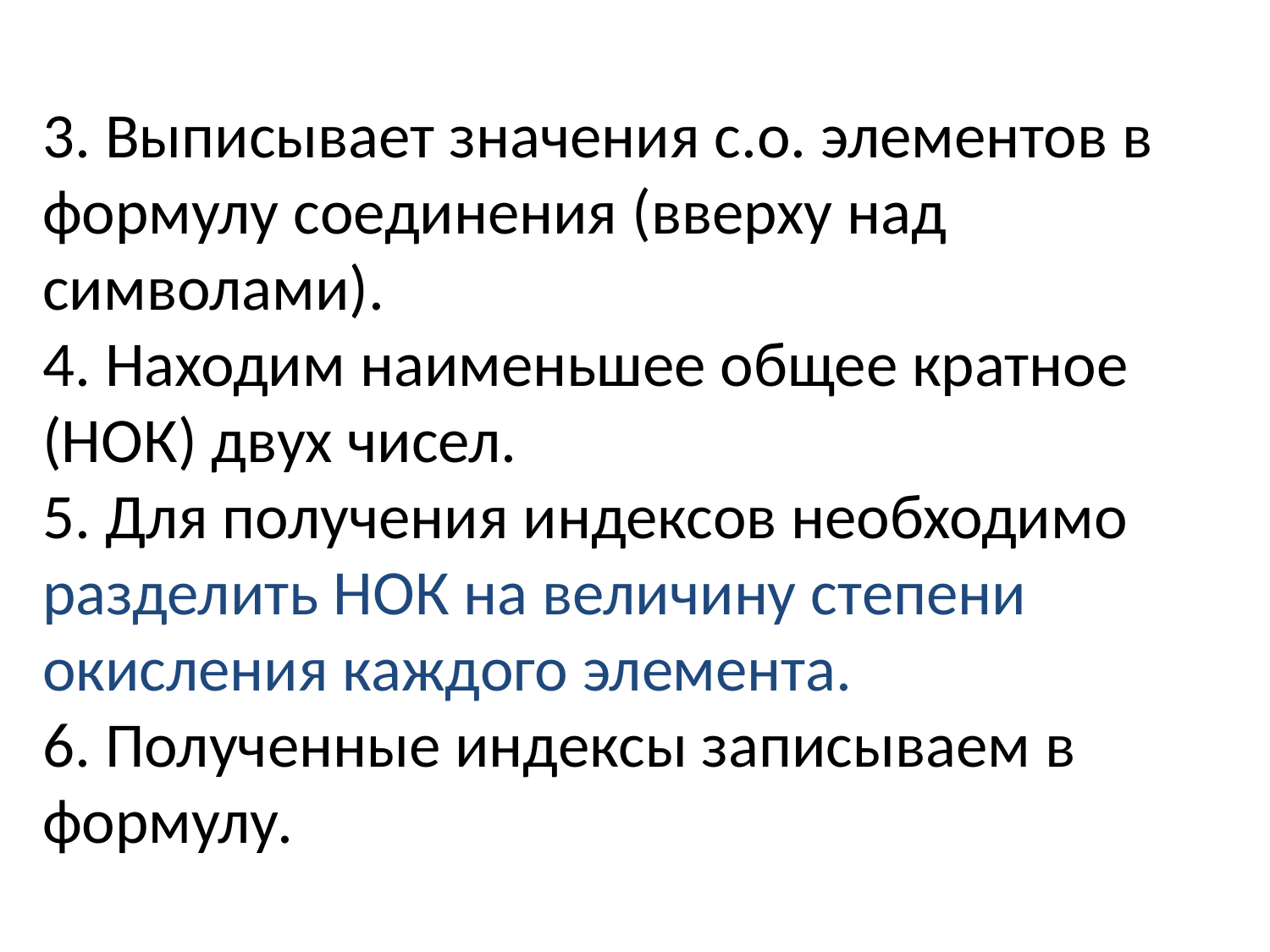

# 3. Выписывает значения с.о. элементов в формулу соединения (вверху над символами). 4. Находим наименьшее общее кратное (НОК) двух чисел. 5. Для получения индексов необходимо разделить НОК на величину степени окисления каждого элемента. 6. Полученные индексы записываем в формулу.